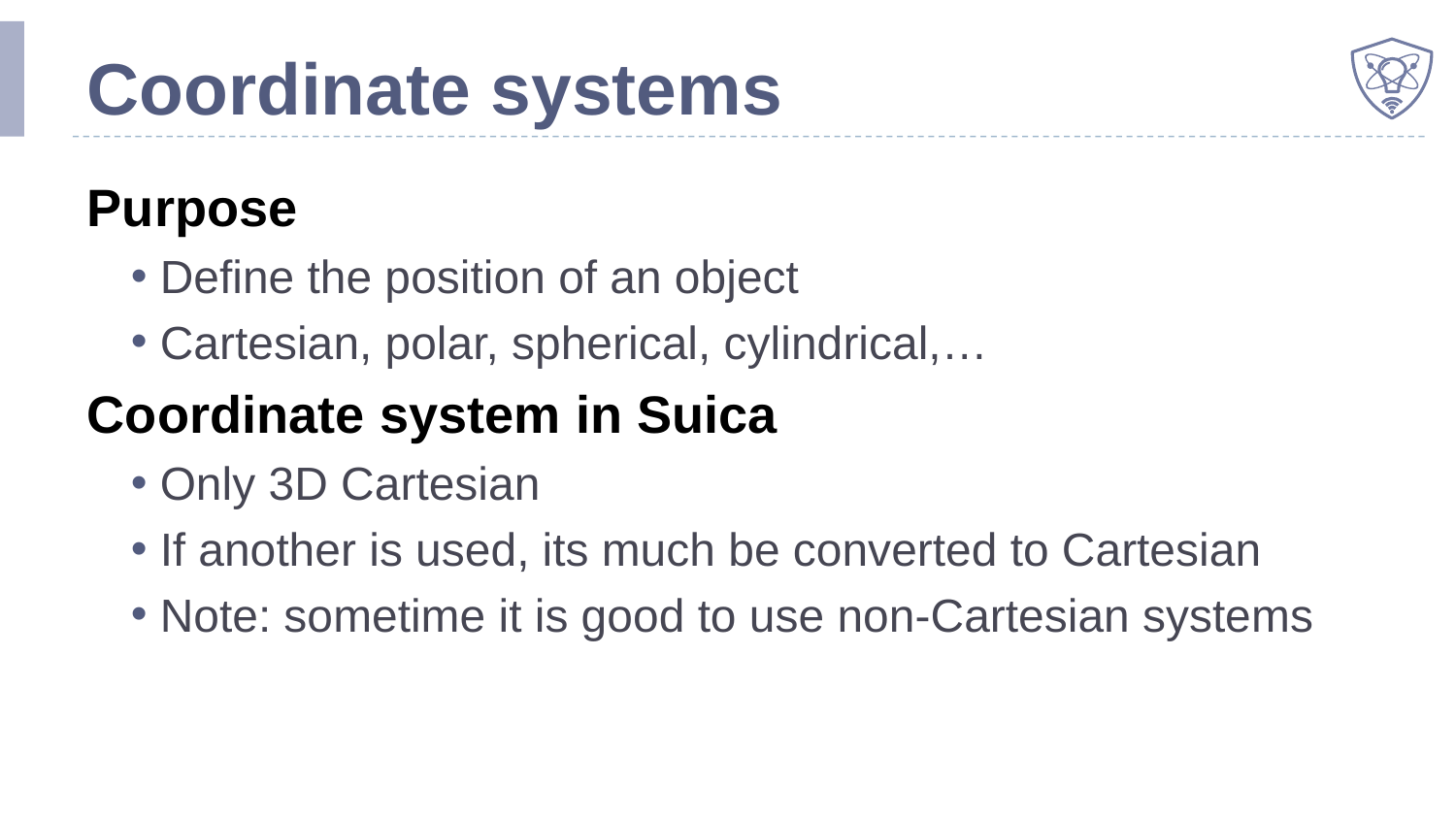

# Coordinate systems
Purpose
Define the position of an object
Cartesian, polar, spherical, cylindrical,…
Coordinate system in Suica
Only 3D Cartesian
If another is used, its much be converted to Cartesian
Note: sometime it is good to use non-Cartesian systems